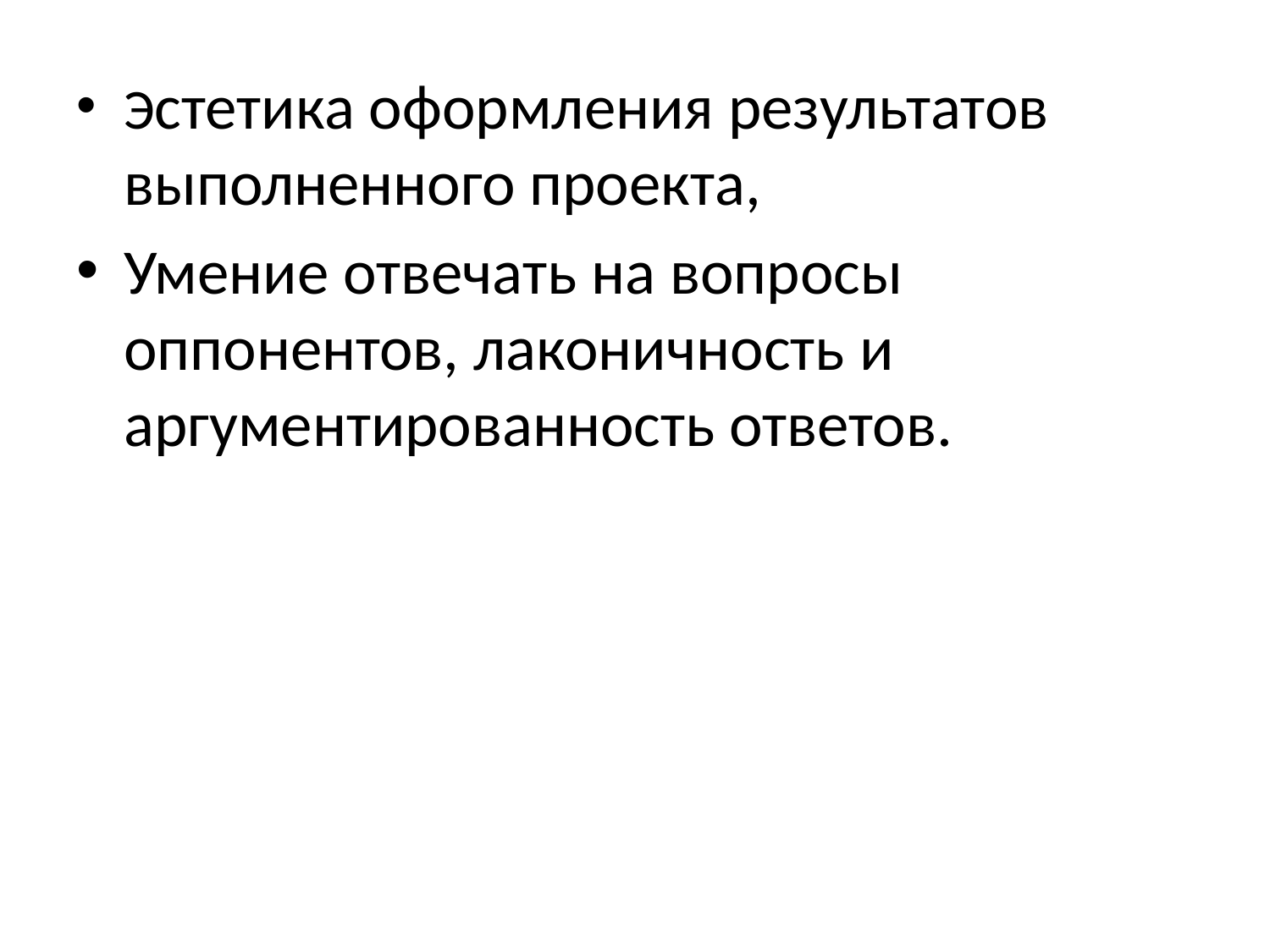

Эстетика оформления результатов выполненного проекта,
Умение отвечать на вопросы оппонентов, лаконичность и аргументированность ответов.